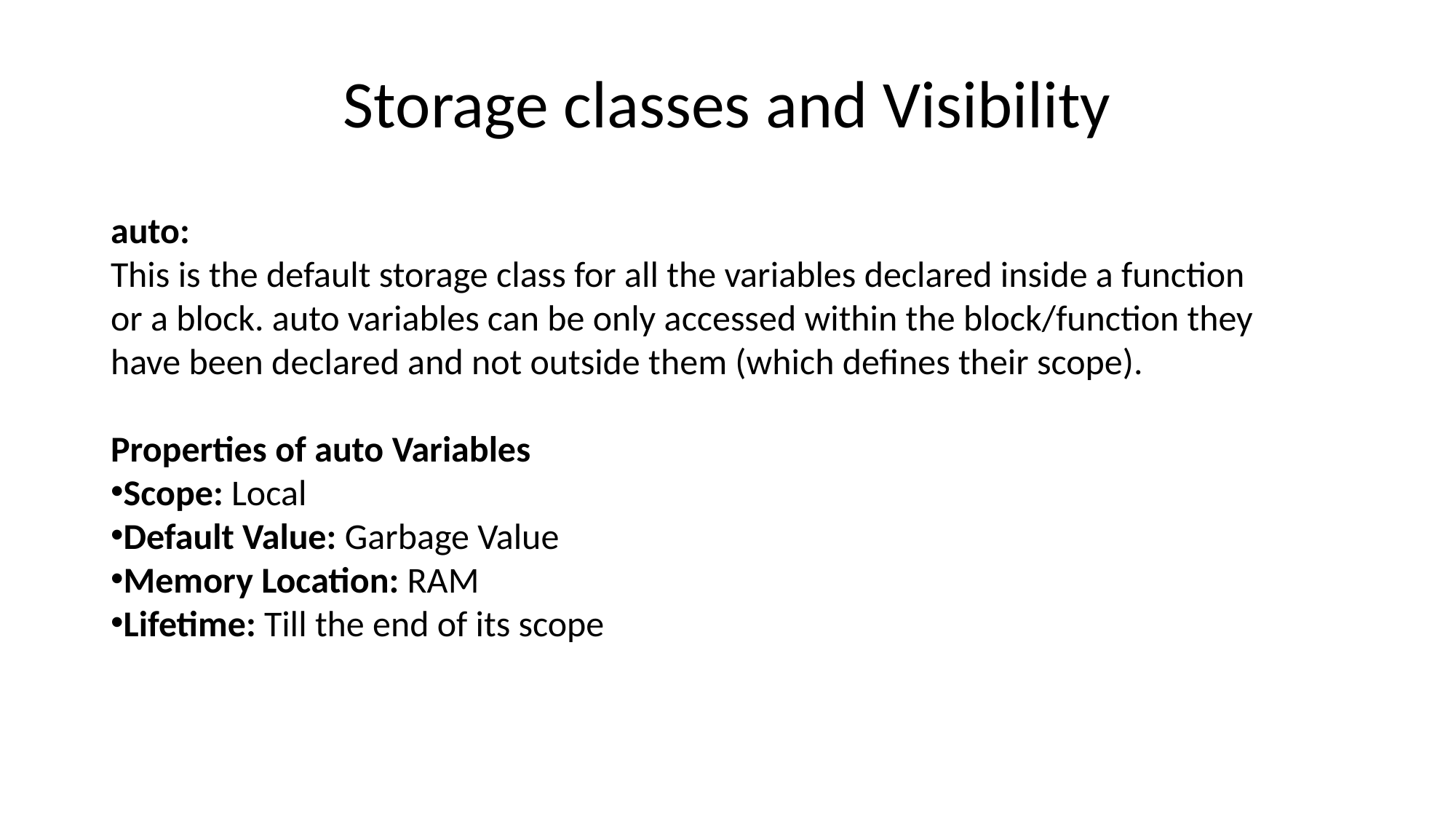

# Storage classes and Visibility

auto:
This is the default storage class for all the variables declared inside a function or a block. auto variables can be only accessed within the block/function they have been declared and not outside them (which defines their scope).

Properties of auto Variables
Scope: Local
Default Value: Garbage Value
Memory Location: RAM
Lifetime: Till the end of its scope